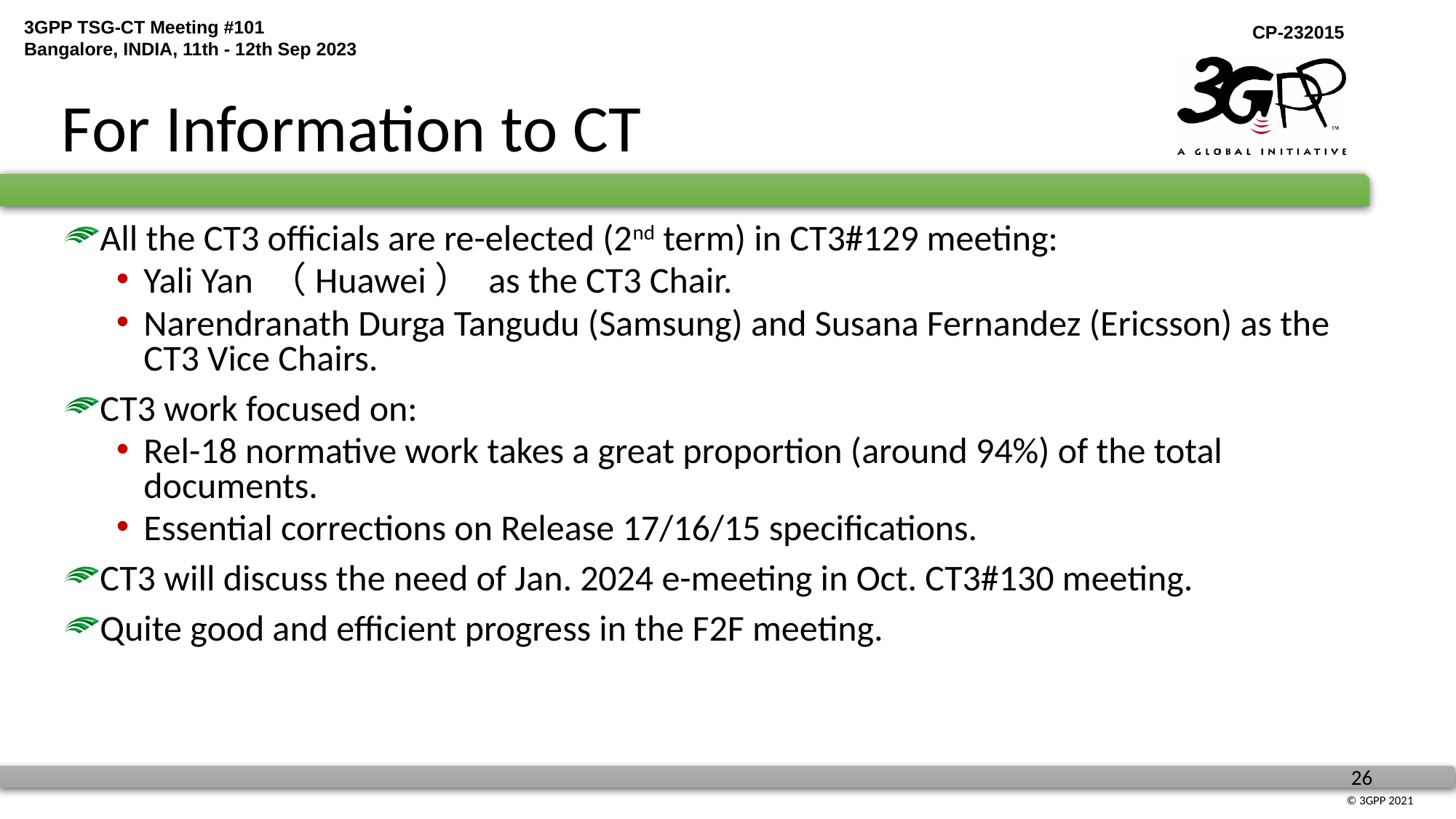

# For Information to CT
All the CT3 officials are re-elected (2nd term) in CT3#129 meeting:
Yali Yan （Huawei） as the CT3 Chair.
Narendranath Durga Tangudu (Samsung) and Susana Fernandez (Ericsson) as the CT3 Vice Chairs.
CT3 work focused on:
Rel-18 normative work takes a great proportion (around 94%) of the total documents.
Essential corrections on Release 17/16/15 specifications.
CT3 will discuss the need of Jan. 2024 e-meeting in Oct. CT3#130 meeting.
Quite good and efficient progress in the F2F meeting.